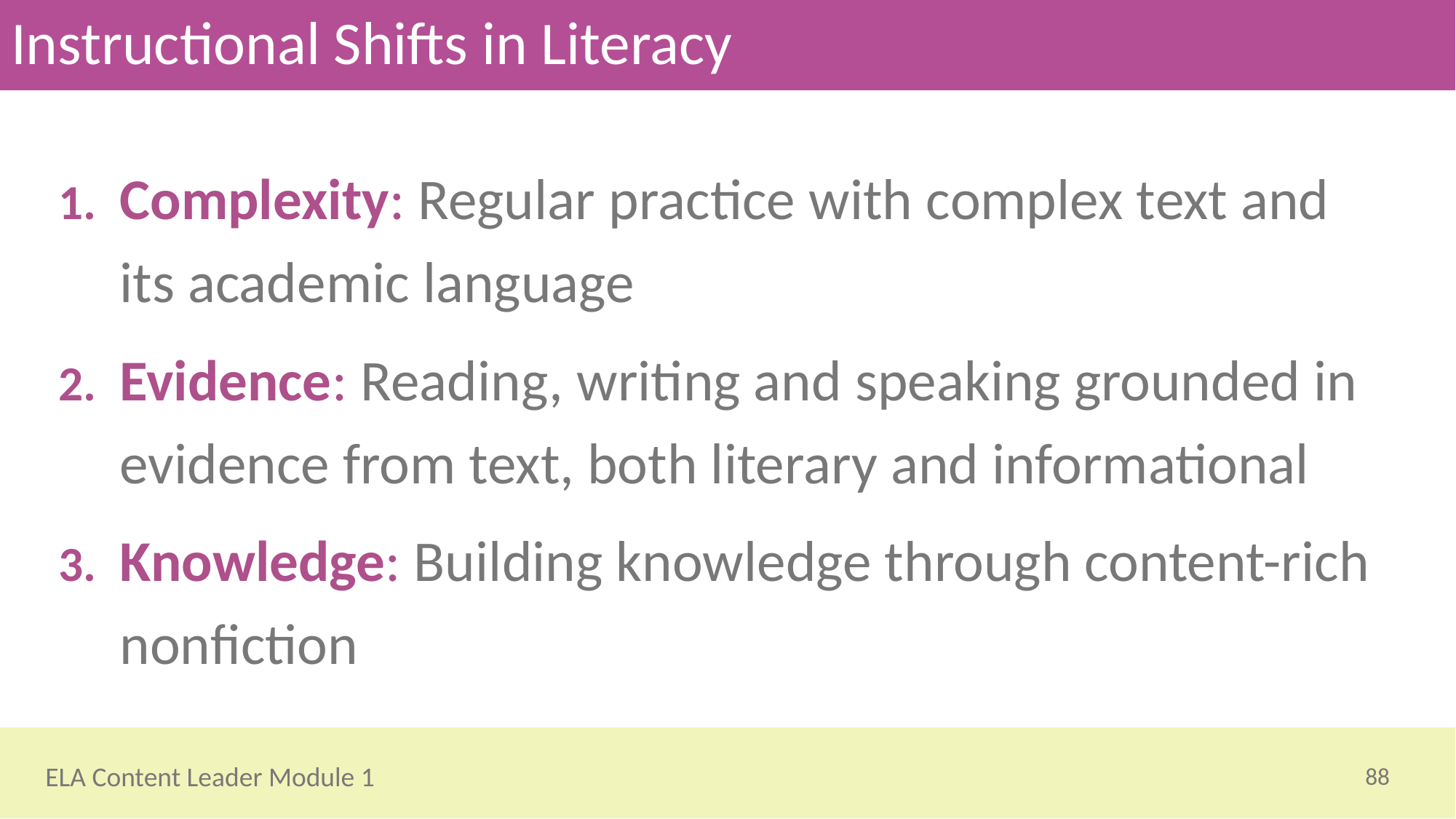

# Instructional Shifts in Literacy
Complexity: Regular practice with complex text and its academic language
Evidence: Reading, writing and speaking grounded in evidence from text, both literary and informational
Knowledge: Building knowledge through content-rich nonfiction

88